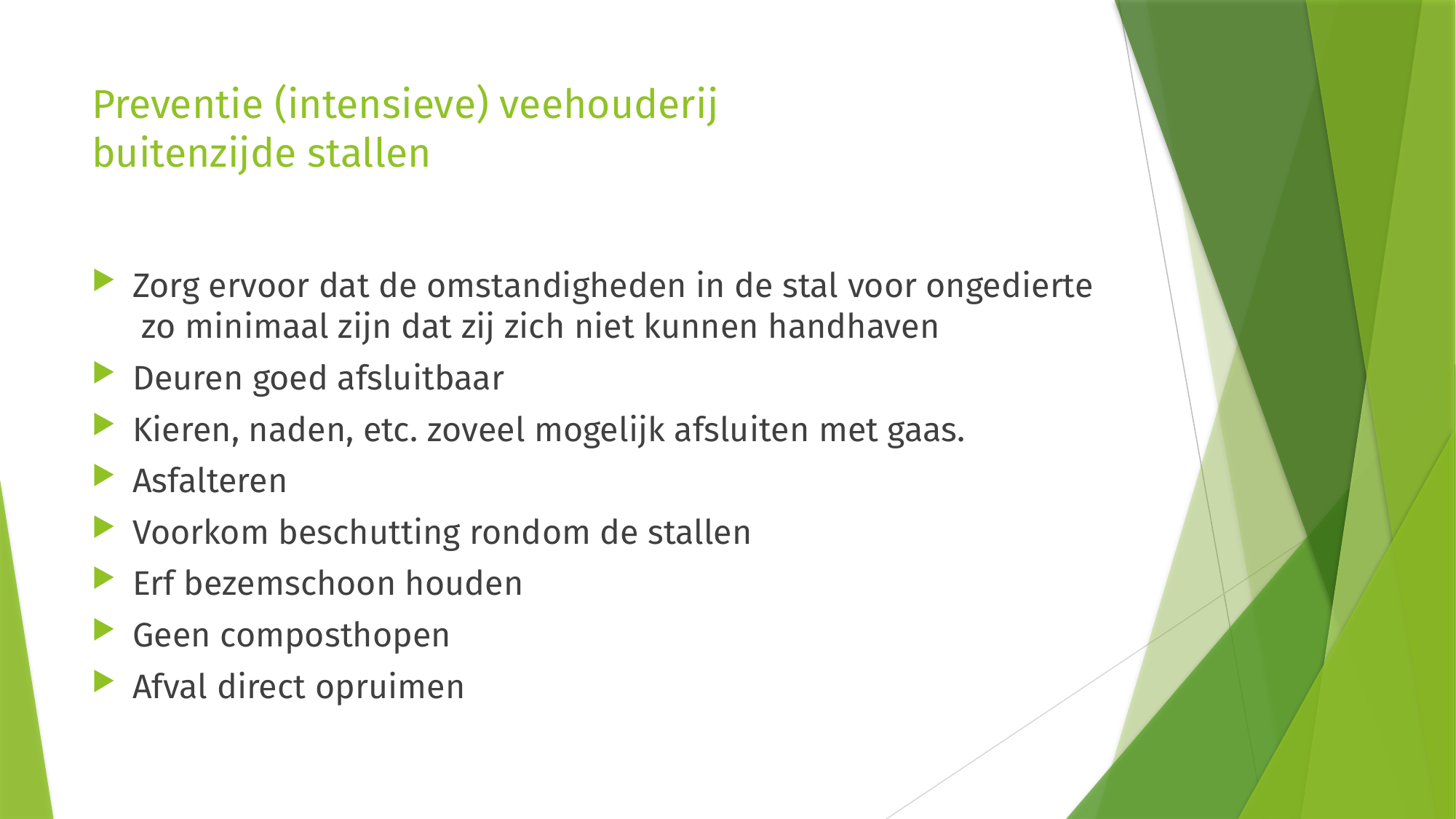

# Preventie (intensieve) veehouderij buitenzijde stallen
Zorg ervoor dat de omstandigheden in de stal voor ongedierte  zo minimaal zijn dat zij zich niet kunnen handhaven
Deuren goed afsluitbaar
Kieren, naden, etc. zoveel mogelijk afsluiten met gaas.
Asfalteren
Voorkom beschutting rondom de stallen
Erf bezemschoon houden
Geen composthopen
Afval direct opruimen